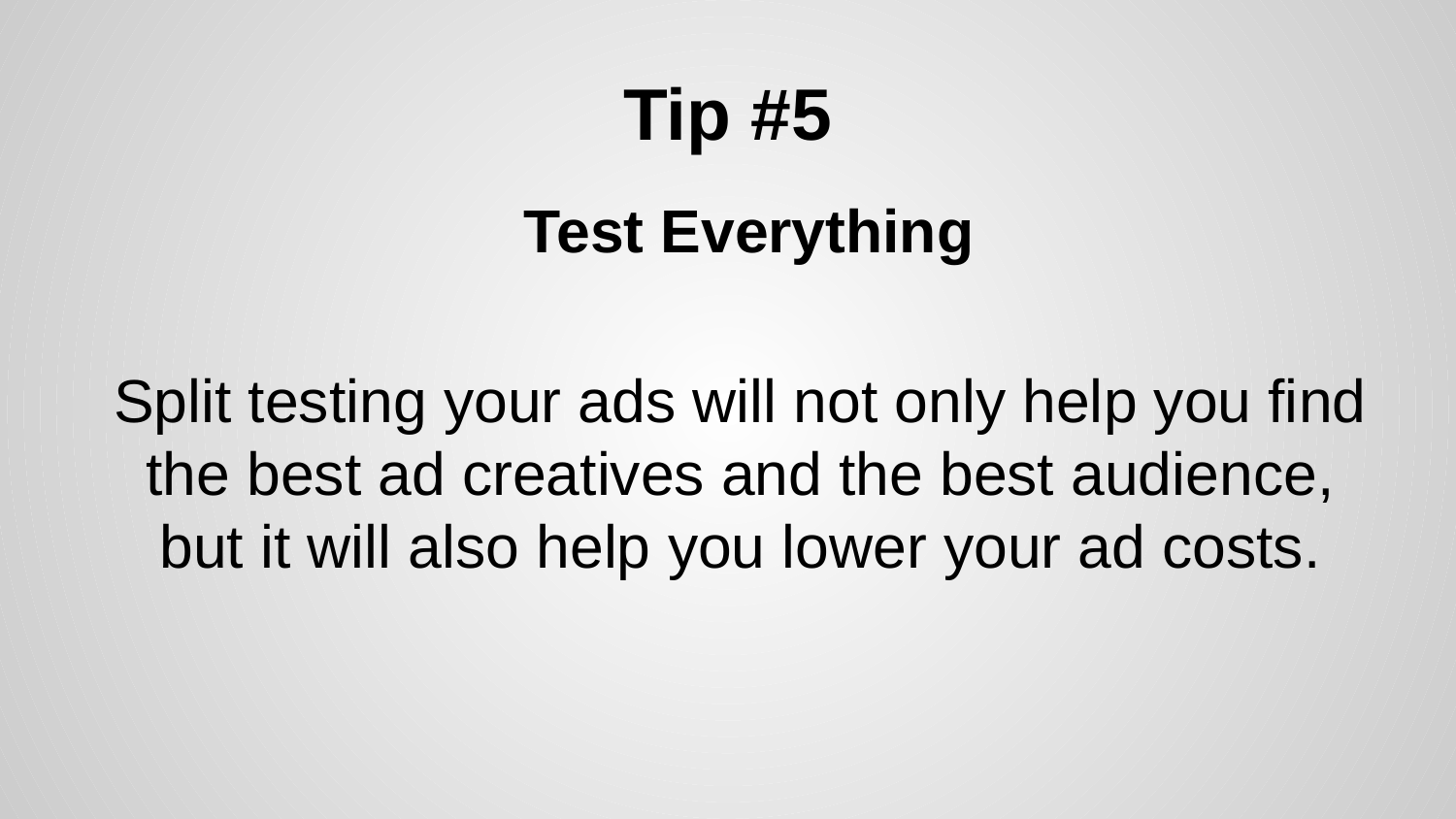

# Tip #5
 Test Everything

Split testing your ads will not only help you find the best ad creatives and the best audience, but it will also help you lower your ad costs.